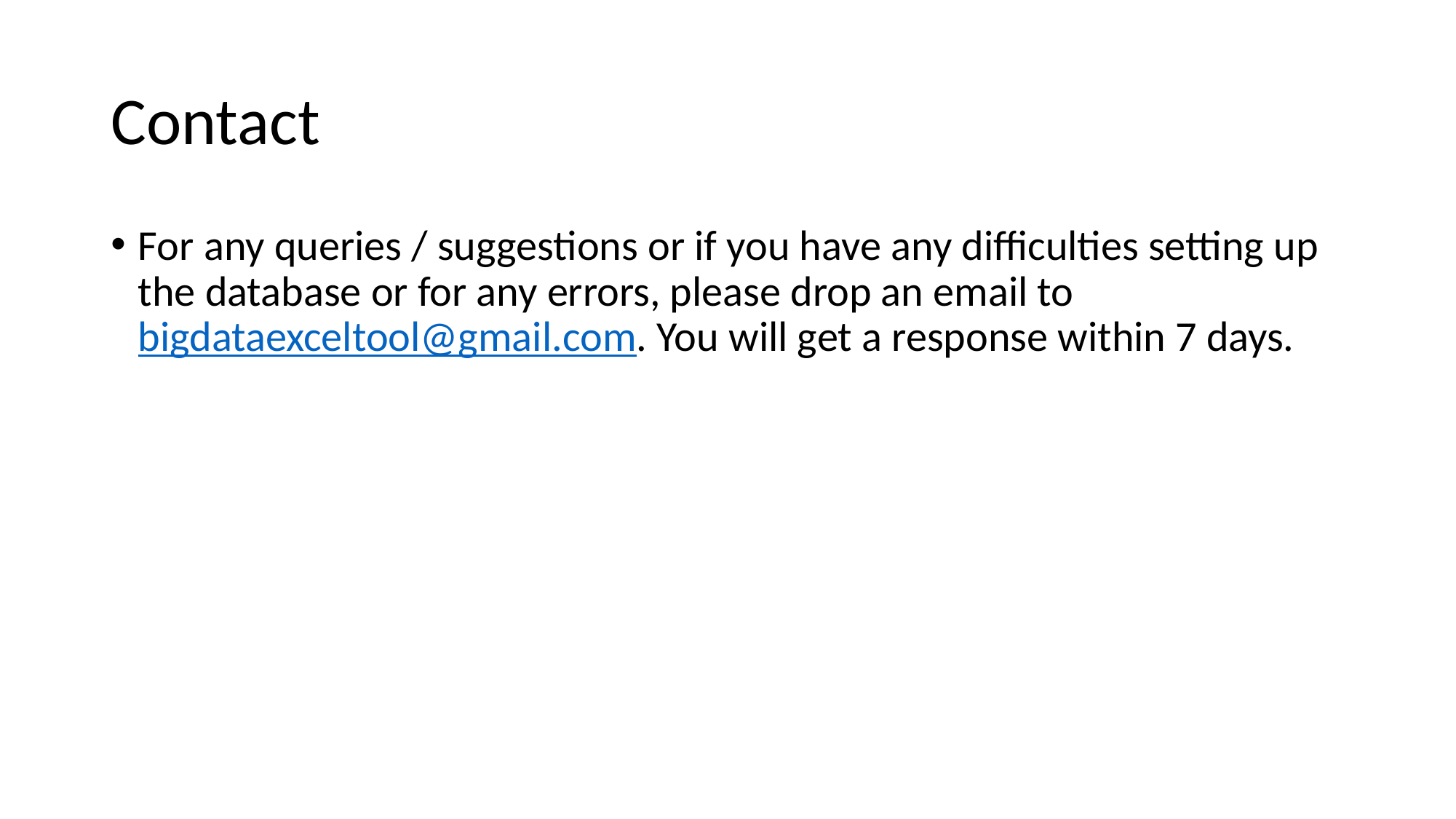

# Contact
For any queries / suggestions or if you have any difficulties setting up the database or for any errors, please drop an email to bigdataexceltool@gmail.com. You will get a response within 7 days.